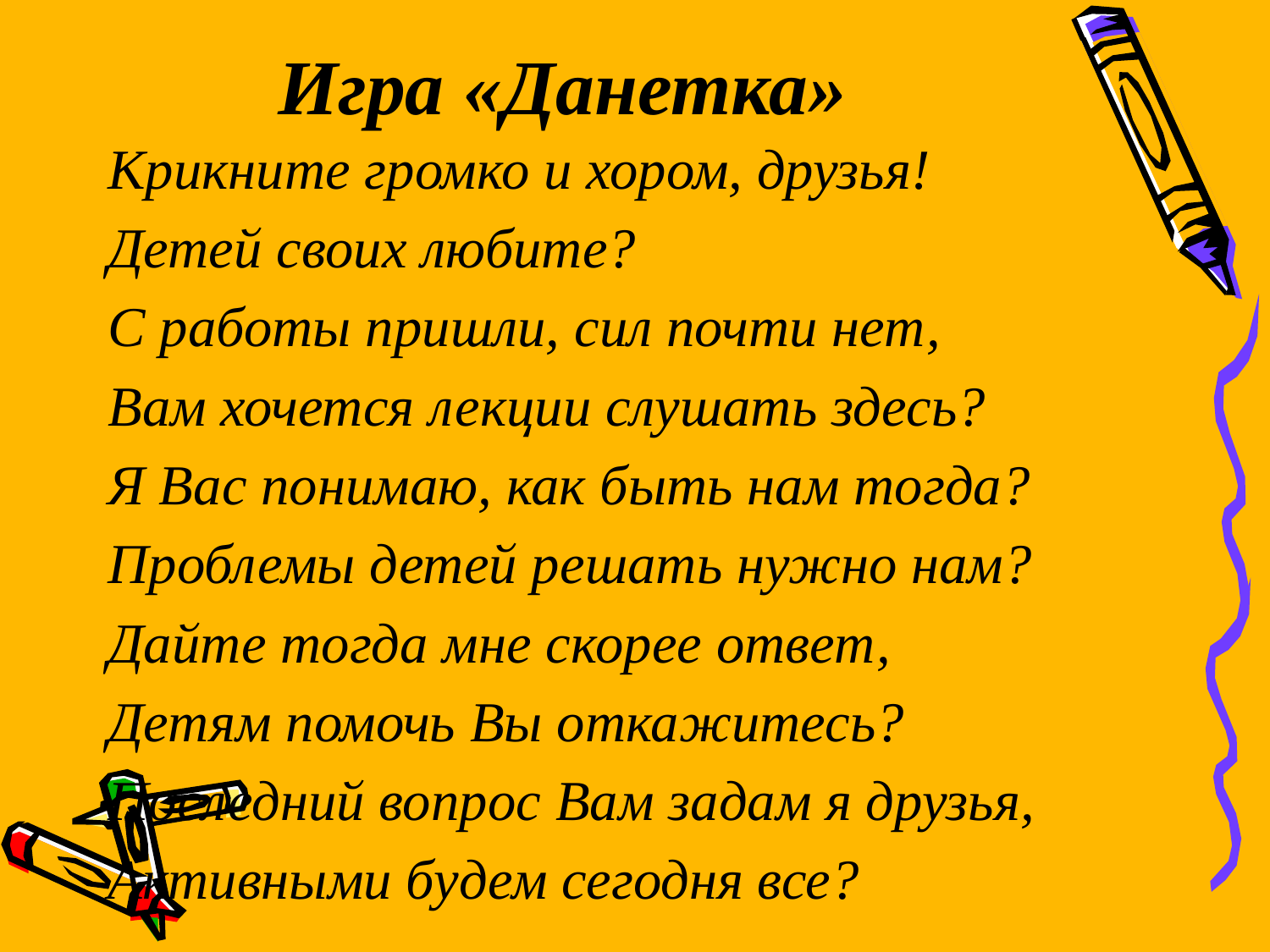

# Игра «Данетка»
Крикните громко и хором, друзья!
Детей своих любите?
С работы пришли, сил почти нет,
Вам хочется лекции слушать здесь?
Я Вас понимаю, как быть нам тогда?
Проблемы детей решать нужно нам?
Дайте тогда мне скорее ответ,
Детям помочь Вы откажитесь?
Последний вопрос Вам задам я друзья,
Активными будем сегодня все?